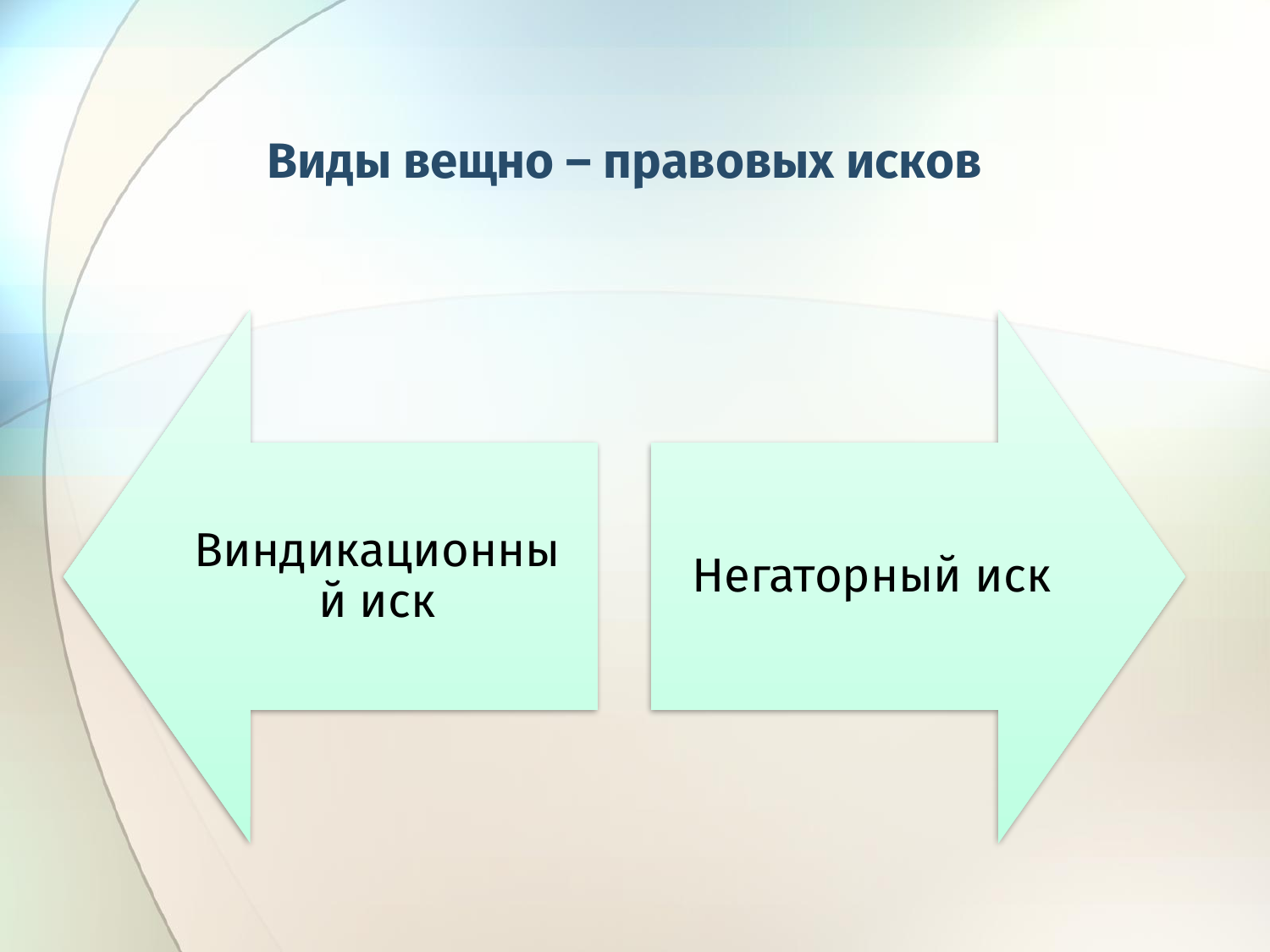

# Виды вещно – правовых исков
Виндикационный иск
Негаторный иск